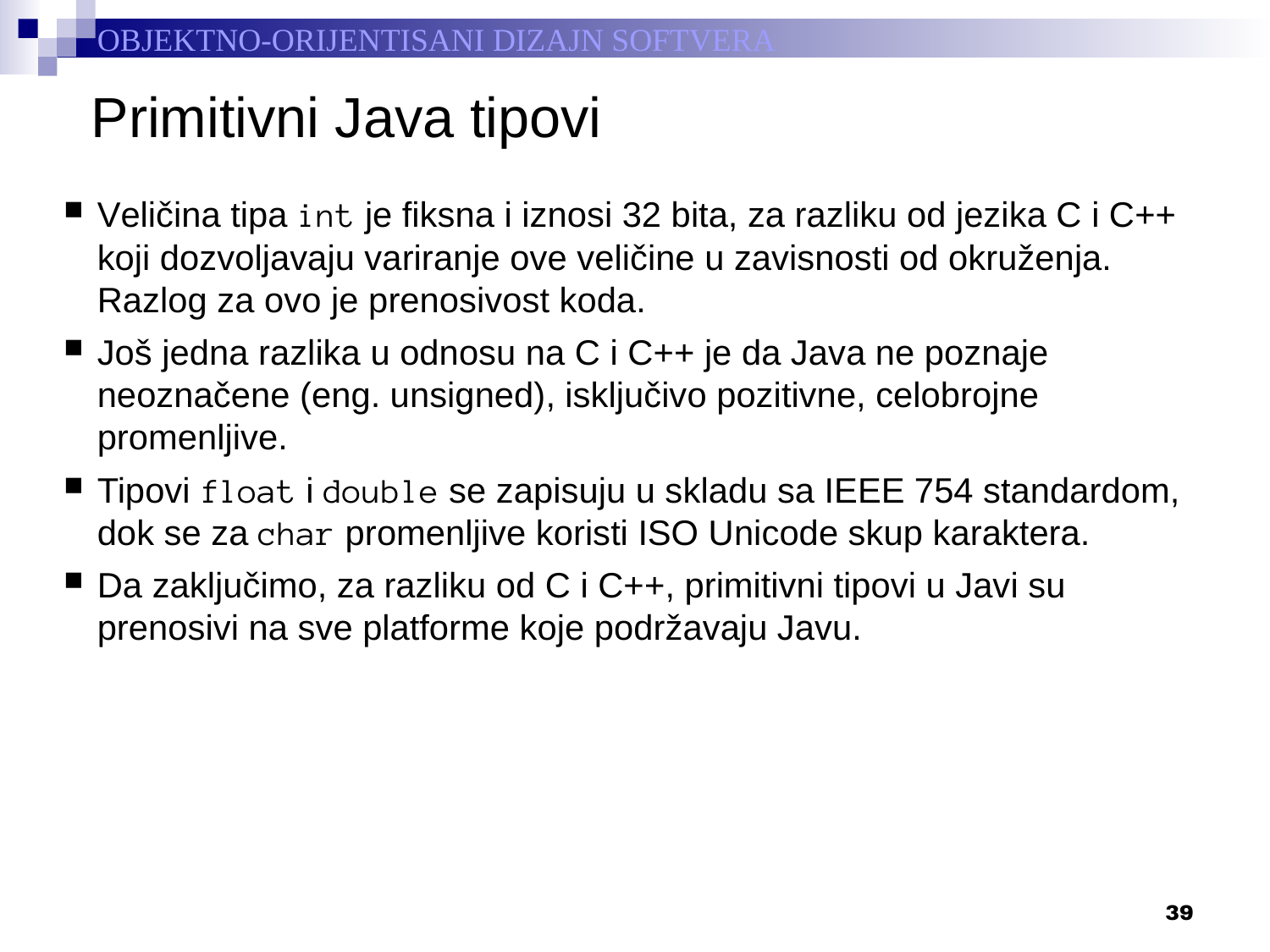

# Primitivni Java tipovi
Veličina tipa int je fiksna i iznosi 32 bita, za razliku od jezika C i C++ koji dozvoljavaju variranje ove veličine u zavisnosti od okruženja. Razlog za ovo je prenosivost koda.
Još jedna razlika u odnosu na C i C++ je da Java ne poznaje neoznačene (eng. unsigned), isključivo pozitivne, celobrojne promenljive.
Tipovi float i double se zapisuju u skladu sa IEEE 754 standardom, dok se za char promenljive koristi ISO Unicode skup karaktera.
Da zaključimo, za razliku od C i C++, primitivni tipovi u Javi su prenosivi na sve platforme koje podržavaju Javu.
39